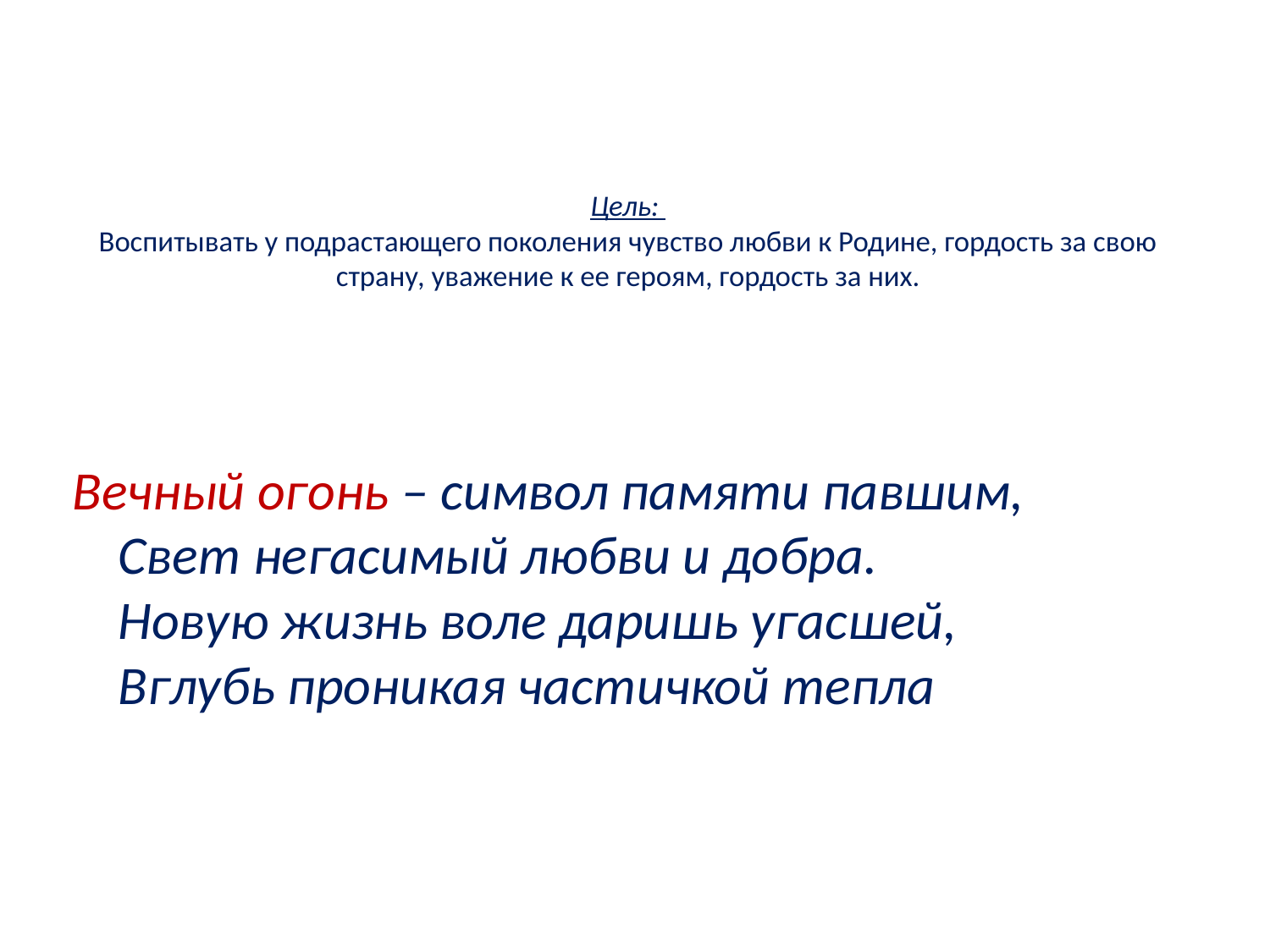

# Цель: Воспитывать у подрастающего поколения чувство любви к Родине, гордость за свою страну, уважение к ее героям, гордость за них.

Вечный огонь – символ памяти павшим,
Свет негасимый любви и добра.
Новую жизнь воле даришь угасшей,
Вглубь проникая частичкой тепла